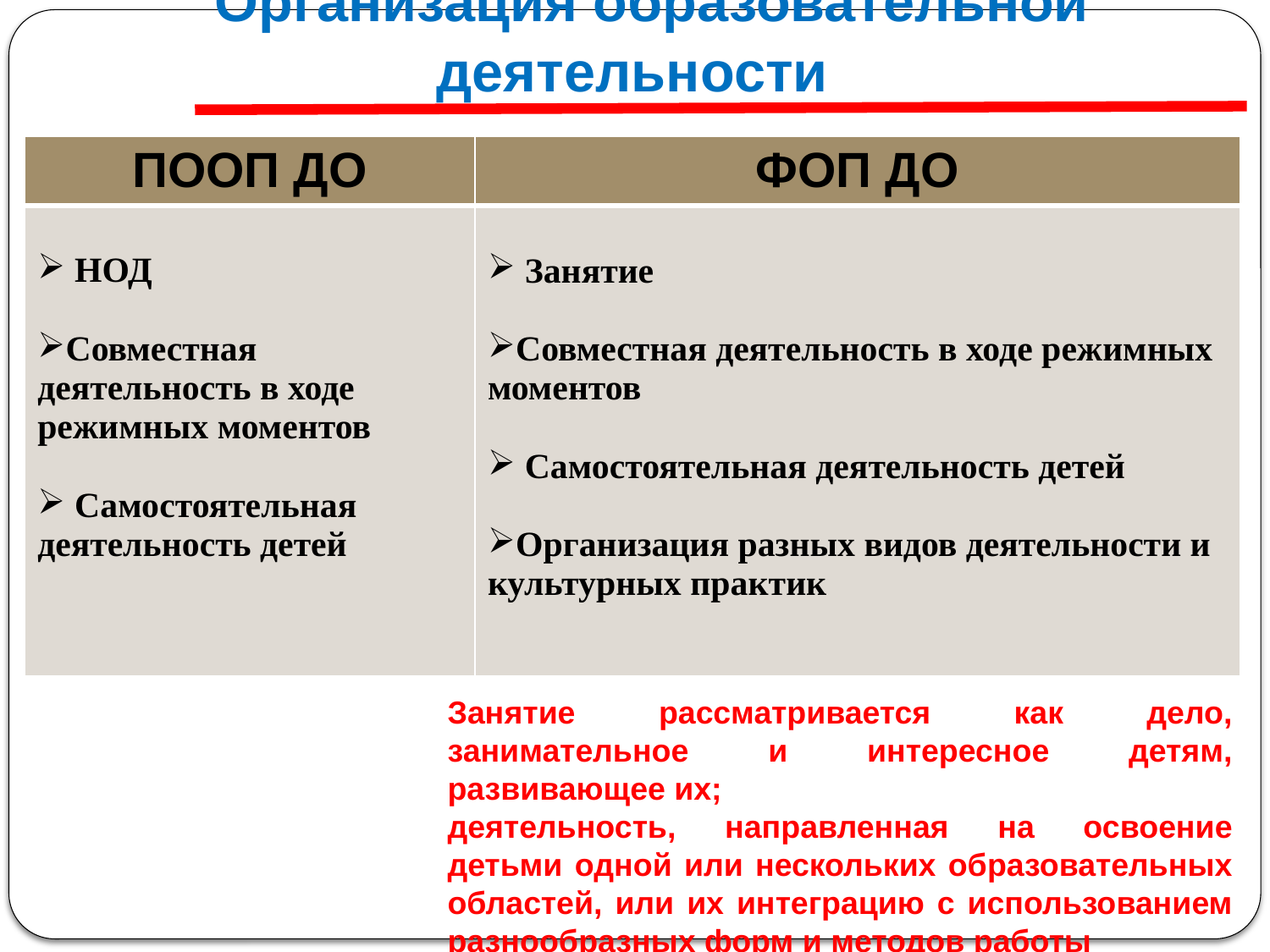

# Организация образовательной деятельности

| ПООП ДО | ФОП ДО |
| --- | --- |
| НОД Совместная деятельность в ходе режимных моментов Самостоятельная деятельность детей | Занятие Совместная деятельность в ходе режимных моментов Самостоятельная деятельность детей Организация разных видов деятельности и культурных практик |
Занятие рассматривается как дело, занимательное и интересное детям, развивающее их;
деятельность, направленная на освоение детьми одной или нескольких образовательных областей, или их интеграцию с использованием разнообразных форм и методов работы